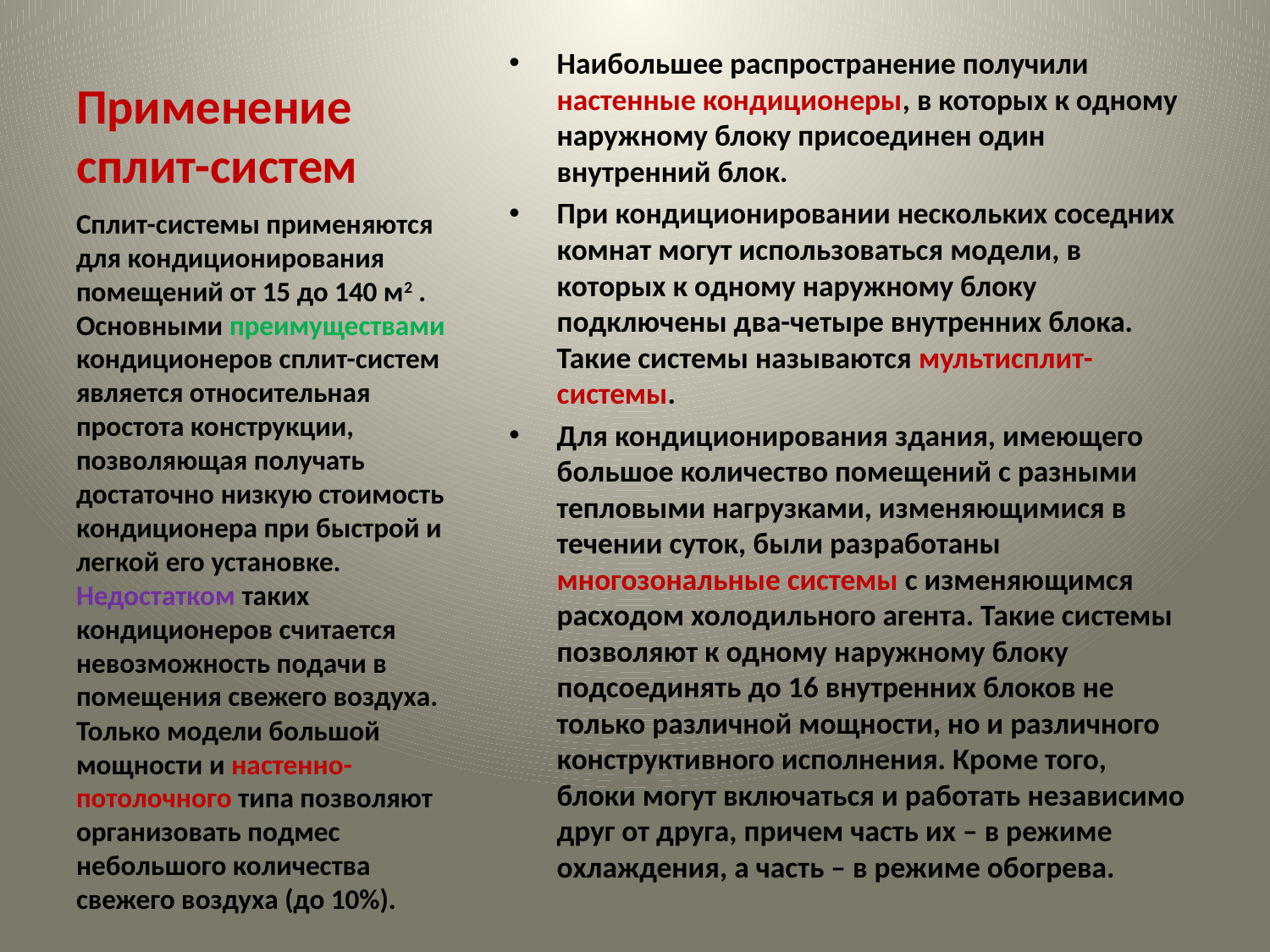

# Применение сплит-систем
Наибольшее распространение получили  настенные кондиционеры, в которых к одному наружному блоку присоединен один внутренний блок.
При кондиционировании нескольких соседних комнат могут использоваться модели, в которых к одному наружному блоку подключены два-четыре внутренних блока. Такие системы называются мультисплит-системы.
Для кондиционирования здания, имеющего большое количество помещений с разными тепловыми нагрузками, изменяющимися в течении суток, были разработаны многозональные системы с изменяющимся расходом холодильного агента. Такие системы позволяют к одному наружному блоку подсоединять до 16 внутренних блоков не только различной мощности, но и различного конструктивного исполнения. Кроме того, блоки могут включаться и работать независимо друг от друга, причем часть их – в режиме охлаждения, а часть – в режиме обогрева.
Сплит-системы применяются  для кондиционирования помещений от 15 до 140 м2 .  Основными преимуществами кондиционеров сплит-систем является относительная простота конструкции, позволяющая получать достаточно низкую стоимость кондиционера при быстрой и легкой его установке. Недостатком таких кондиционеров считается невозможность подачи в помещения свежего воздуха.  Только модели большой мощности и настенно-потолочного типа позволяют организовать подмес небольшого количества свежего воздуха (до 10%).